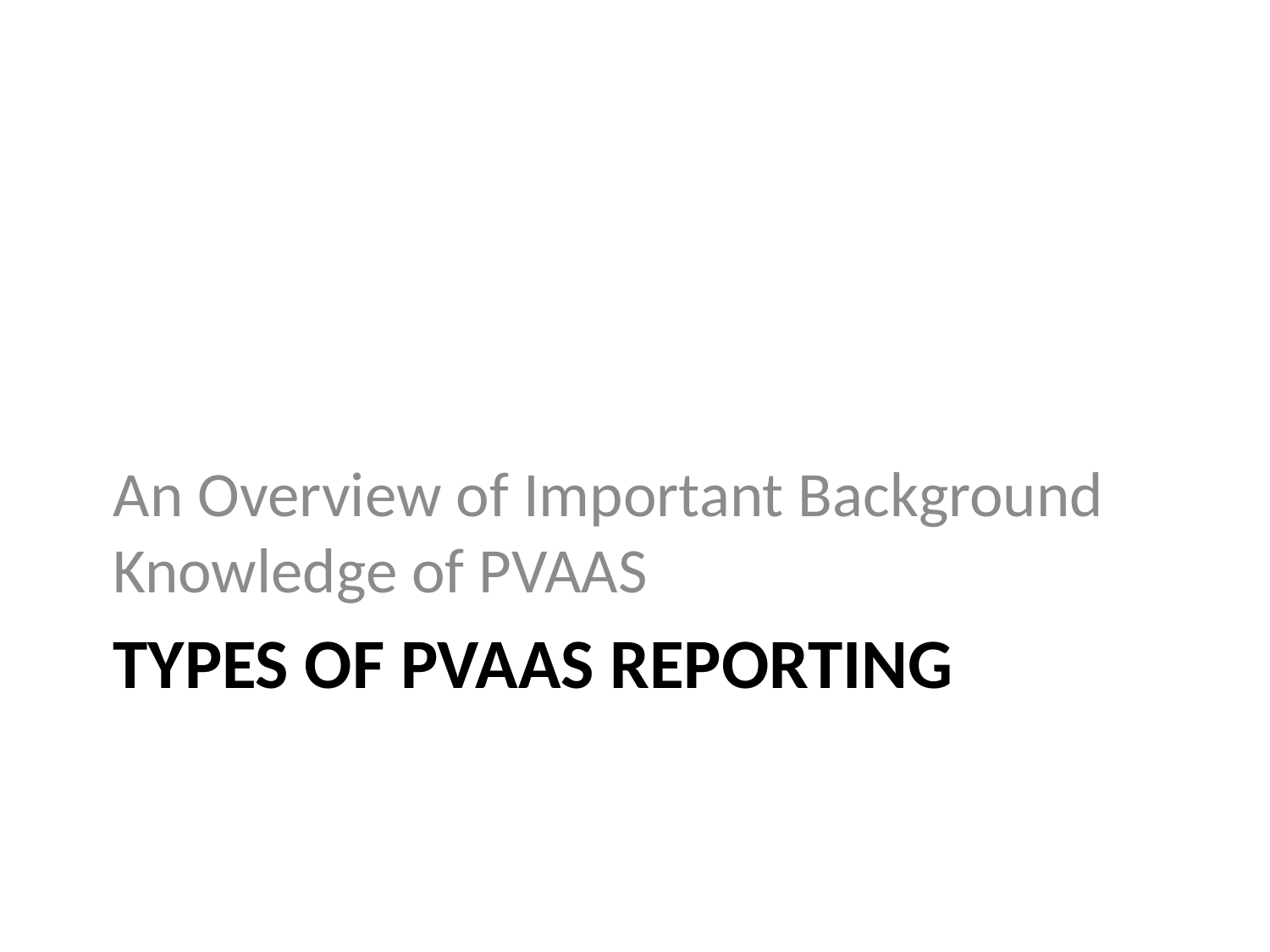

An Overview of Important Background Knowledge of PVAAS
# Types of PVAAS Reporting